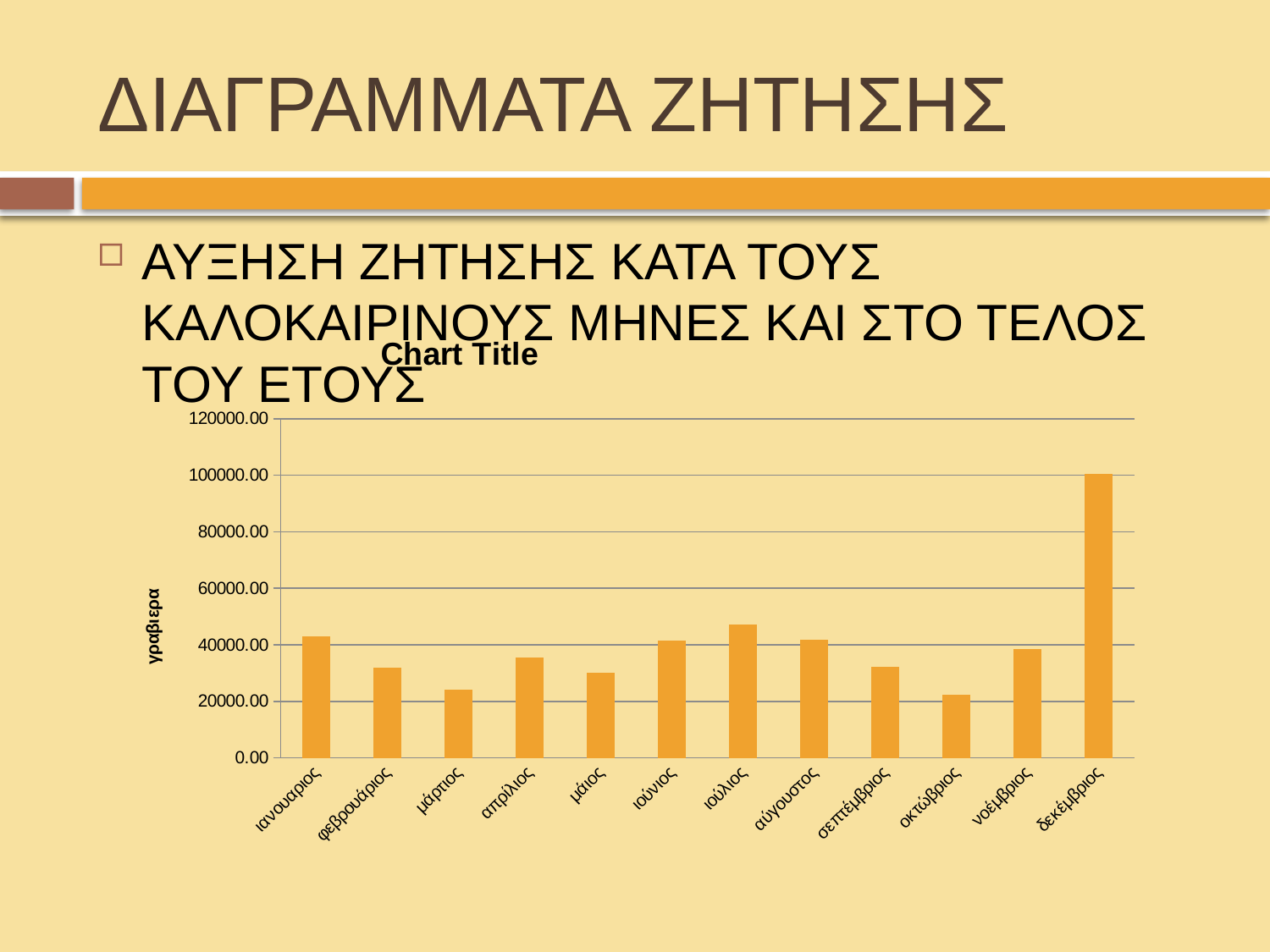

# ΔΙΑΓΡΑΜΜΑΤΑ ΖΗΤΗΣΗΣ
ΑΥΞΗΣΗ ΖΗΤΗΣΗΣ ΚΑΤΑ ΤΟΥΣ ΚΑΛΟΚΑΙΡΙΝΟΥΣ ΜΗΝΕΣ ΚΑΙ ΣΤΟ ΤΕΛΟΣ ΤΟΥ ΕΤΟΥΣ

### Chart:

| Category |  |
|---|---|
| ιανουαριος | 43043.76699999999 |
| φεβρουάριος | 31779.829 |
| μάρτιος | 24181.762 |
| απρίλιος | 35500.09099999999 |
| μάιος | 30194.91 |
| ιούνιος | 41499.119000000006 |
| ιούλιος | 47269.644 |
| αύγουστος | 41854.505000000005 |
| σεπτέμβριος | 32349.895 |
| οκτώβριος | 22223.514000000003 |
| νοέμβριος | 38400.89200000001 |
| δεκέμβριος | 100386.71699999976 |